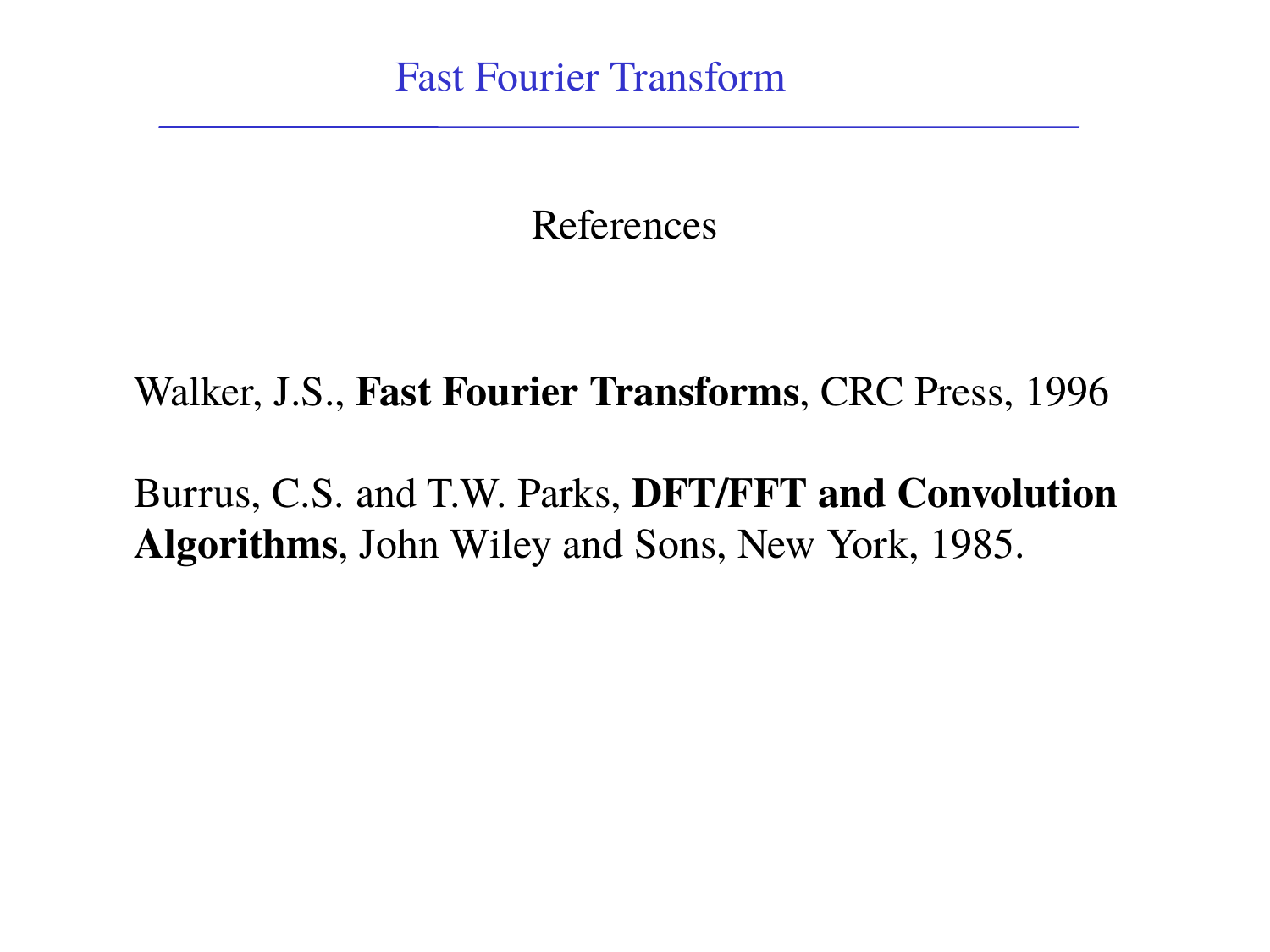

Fast Fourier Transform

References

Walker, J.S., Fast Fourier Transforms, CRC Press, 1996

Burrus, C.S. and T.W. Parks, DFT/FFT and Convolution
Algorithms, John Wiley and Sons, New York, 1985.